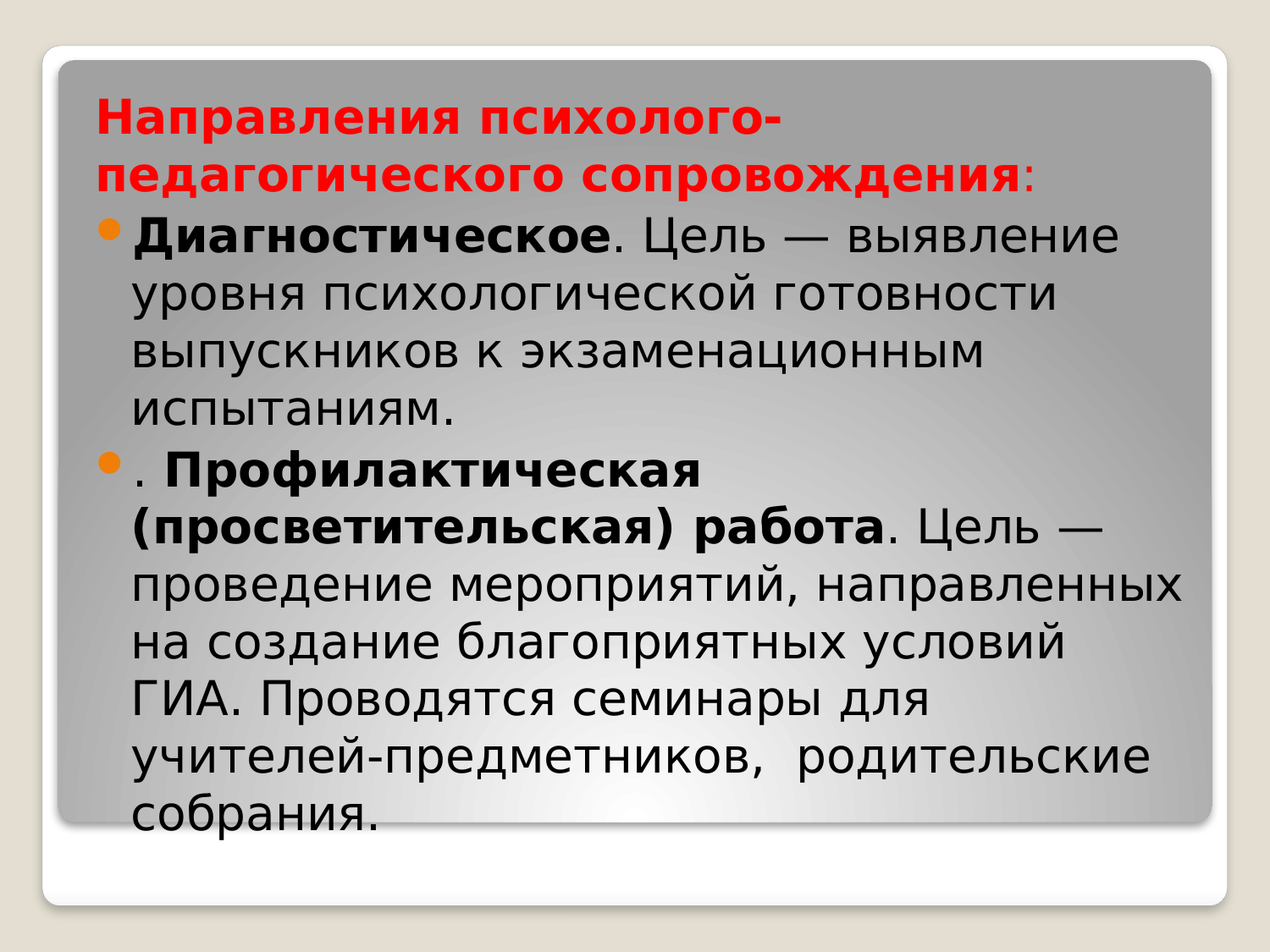

Направления психолого-педагогического сопровождения:
Диагностическое. Цель — выявление уровня психологической готовности выпускников к экзаменационным испытаниям.
. Профилактическая (просветительская) работа. Цель — проведение мероприятий, направленных на создание благоприятных условий ГИА. Проводятся семинары для учителей-предметников,  родительские собрания.

#